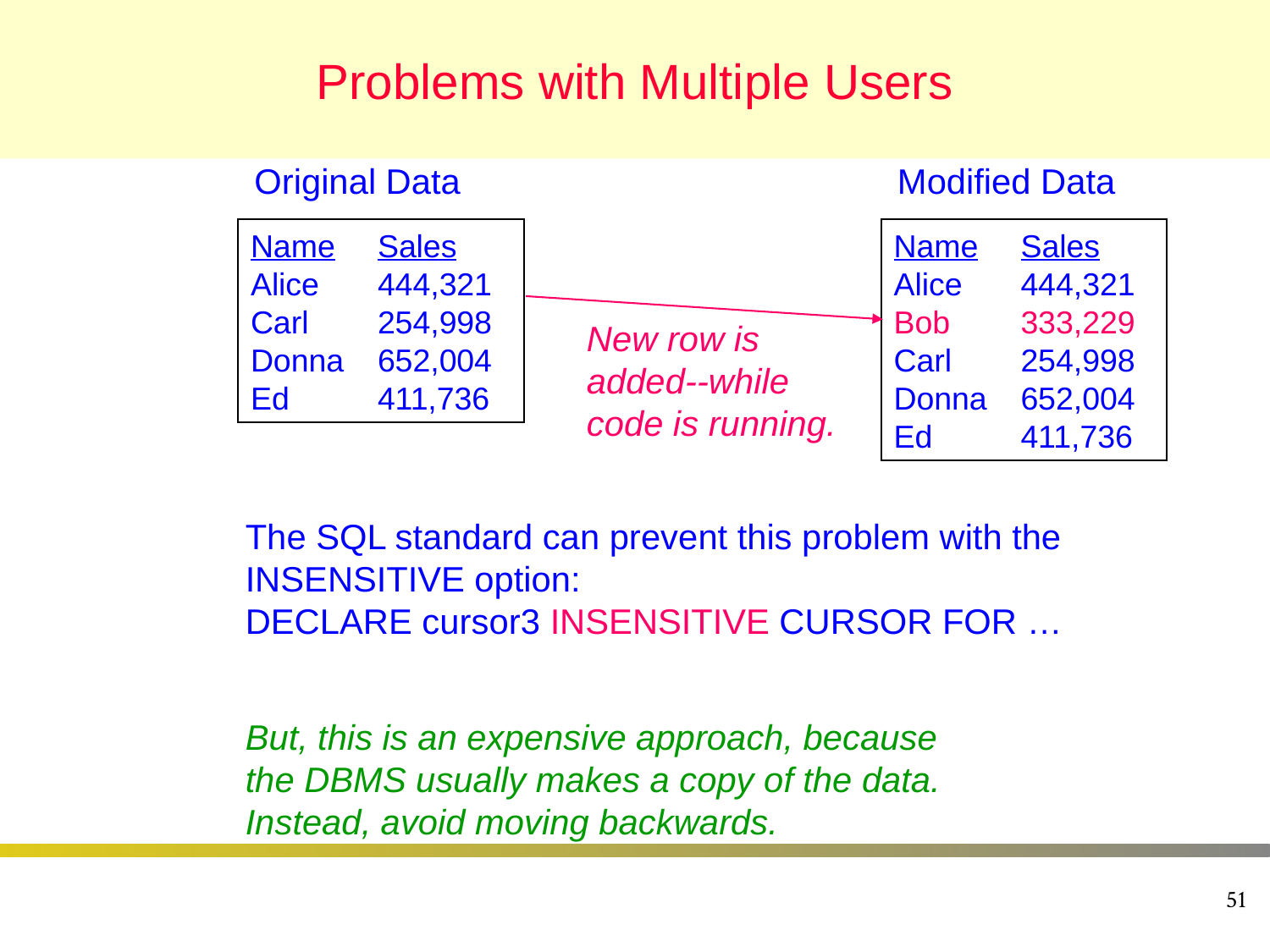

# Problems with Multiple Users
Original Data
Modified Data
Name	Sales
Alice	444,321
Carl	254,998
Donna	652,004
Ed	411,736
Name	Sales
Alice	444,321
Bob	333,229
Carl	254,998
Donna	652,004
Ed	411,736

New row is
added--while
code is running.
The SQL standard can prevent this problem with the INSENSITIVE option:
DECLARE cursor3 INSENSITIVE CURSOR FOR …
But, this is an expensive approach, because the DBMS usually makes a copy of the data. Instead, avoid moving backwards.
51